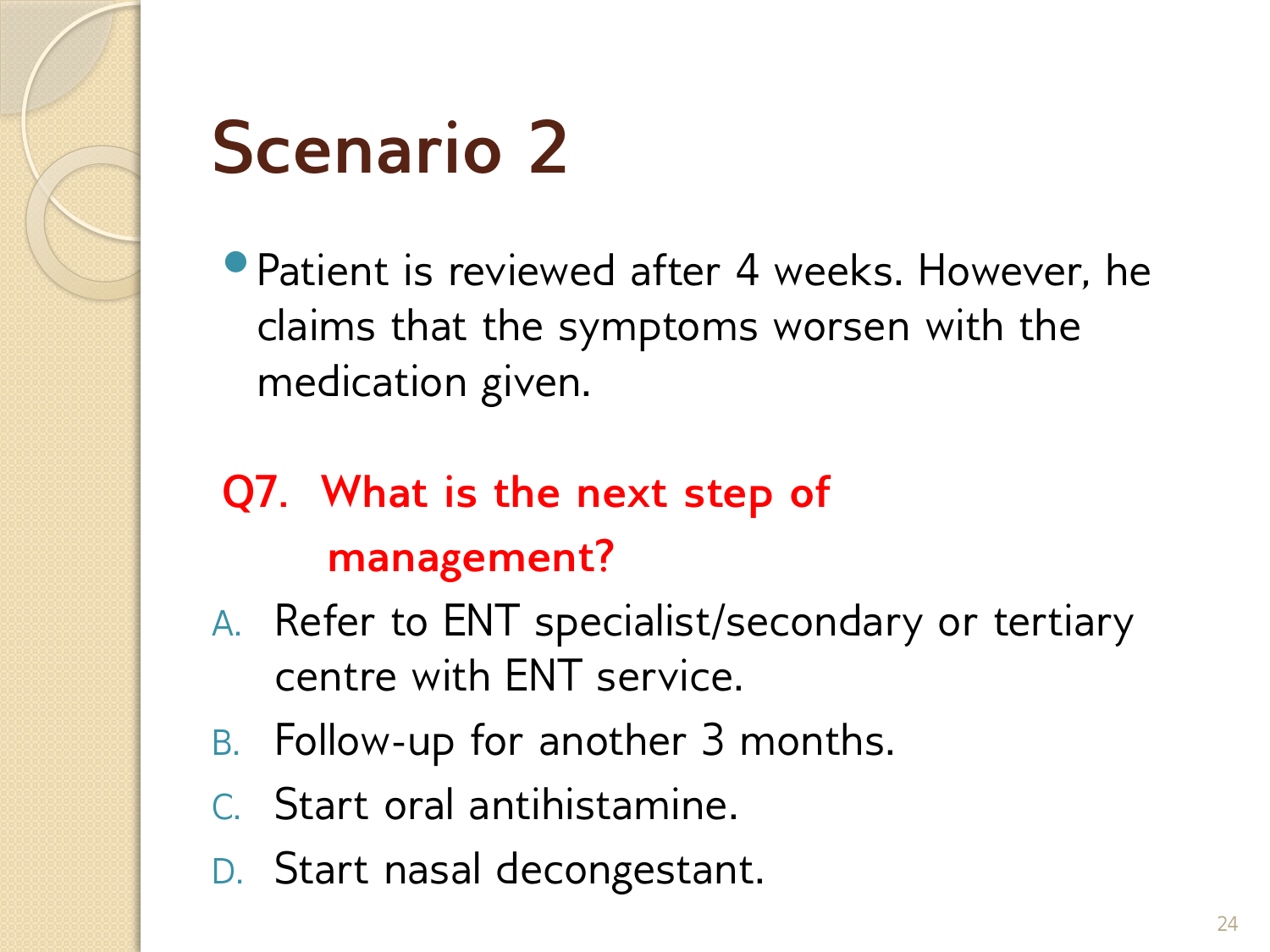

# Scenario 2
Patient is reviewed after 4 weeks. However, he claims that the symptoms worsen with the medication given.

Q7.  What is the next step of
       management?
Refer to ENT specialist/secondary or tertiary centre with ENT service.
Follow-up for another 3 months.
Start oral antihistamine.
Start nasal decongestant.

24